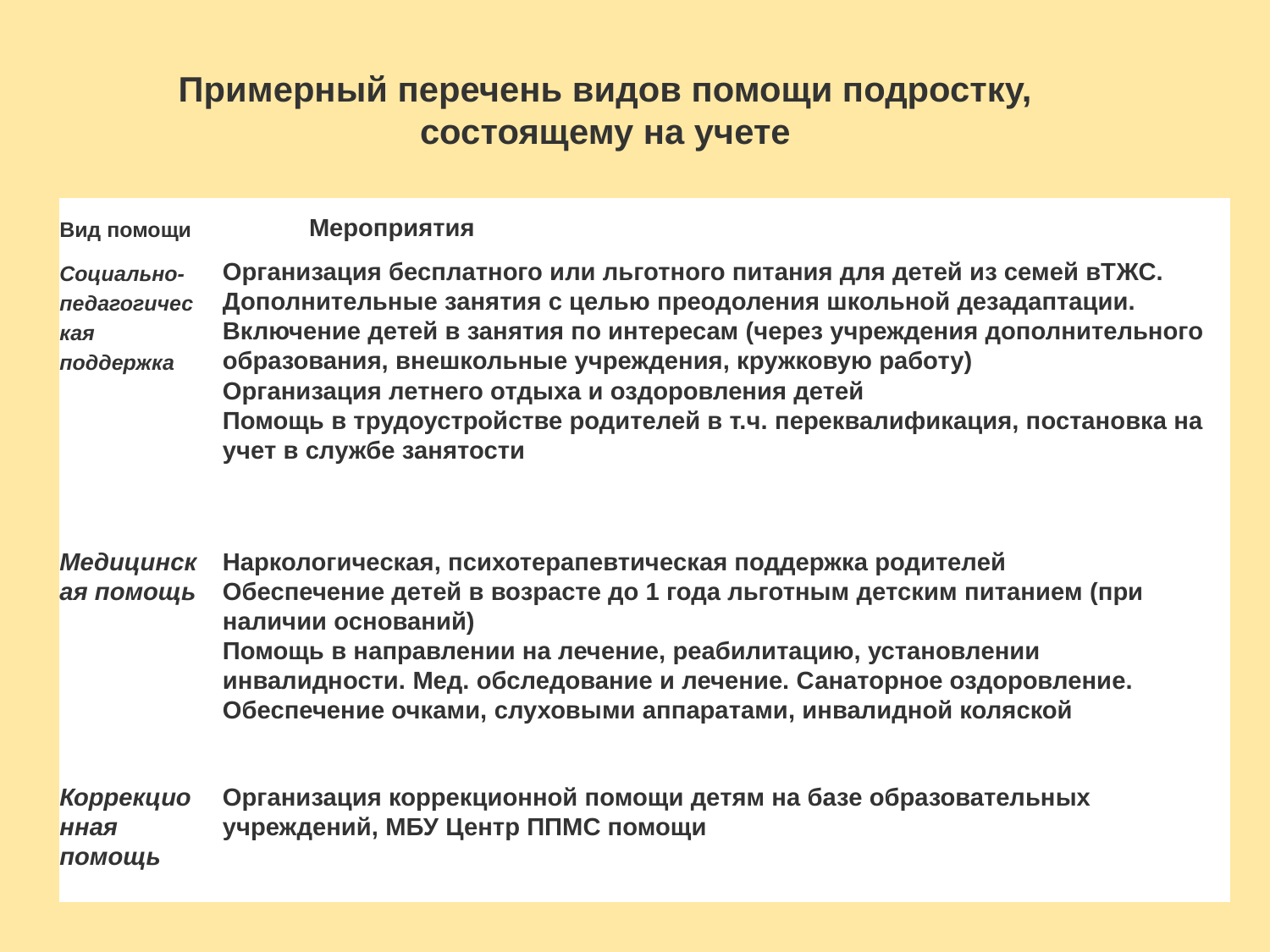

Примерный перечень видов помощи подростку, состоящему на учете
| Вид помощи | Мероприятия |
| --- | --- |
| Социально-педагогическая поддержка | Организация бесплатного или льготного питания для детей из семей вТЖС. Дополнительные занятия с целью преодоления школьной дезадаптации. Включение детей в занятия по интересам (через учреждения дополнительного образования, внешкольные учреждения, кружковую работу) Организация летнего отдыха и оздоровления детей  Помощь в трудоустройстве родителей в т.ч. переквалификация, постановка на учет в службе занятости |
| Медицинская помощь | Наркологическая, психотерапевтическая поддержка родителей Обеспечение детей в возрасте до 1 года льготным детским питанием (при наличии оснований) Помощь в направлении на лечение, реабилитацию, установлении инвалидности. Мед. обследование и лечение. Санаторное оздоровление. Обеспечение очками, слуховыми аппаратами, инвалидной коляской |
| Коррекционная помощь | Организация коррекционной помощи детям на базе образовательных учреждений, МБУ Центр ППМС помощи |